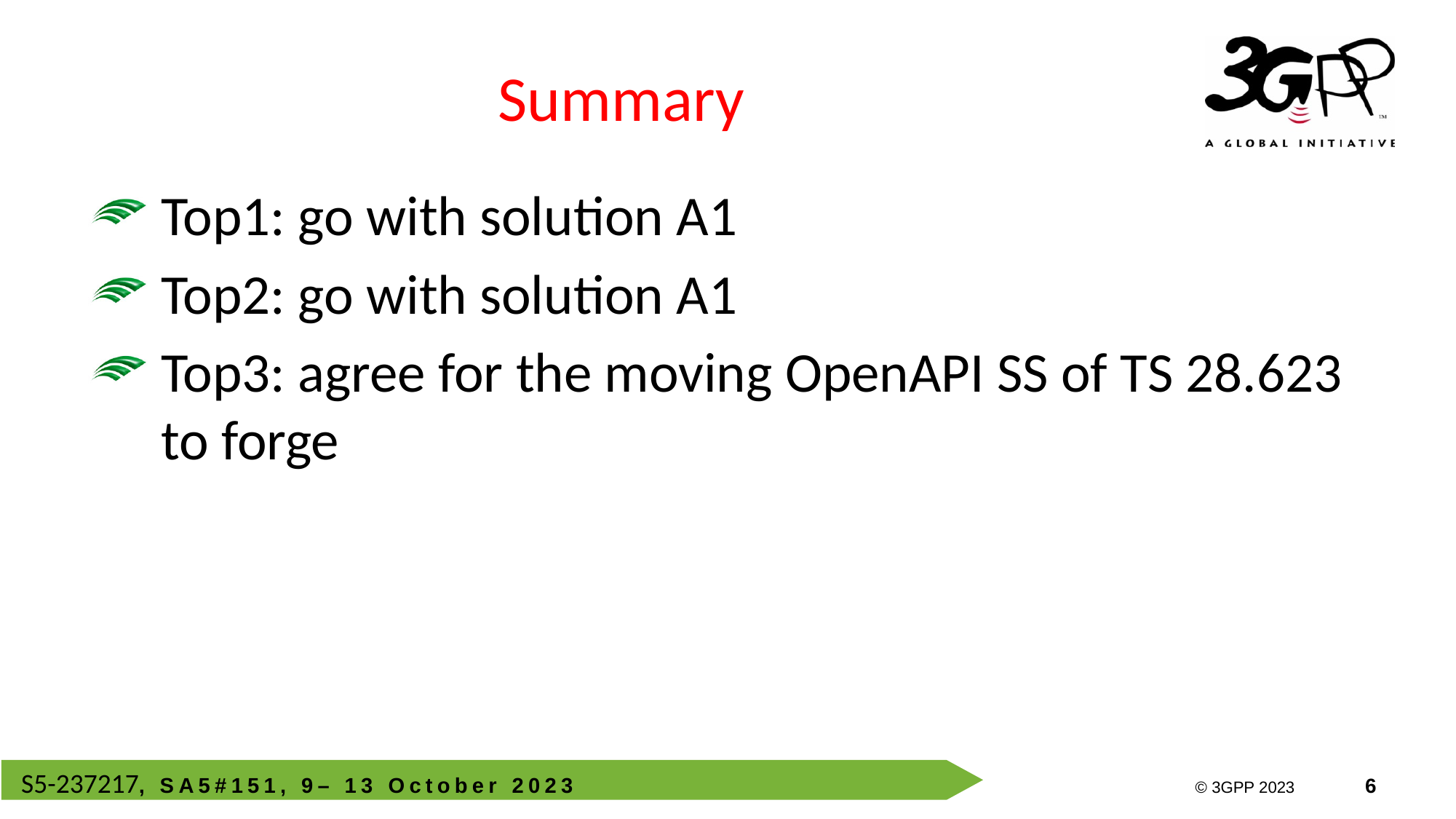

# Summary
Top1: go with solution A1
Top2: go with solution A1
Top3: agree for the moving OpenAPI SS of TS 28.623 to forge